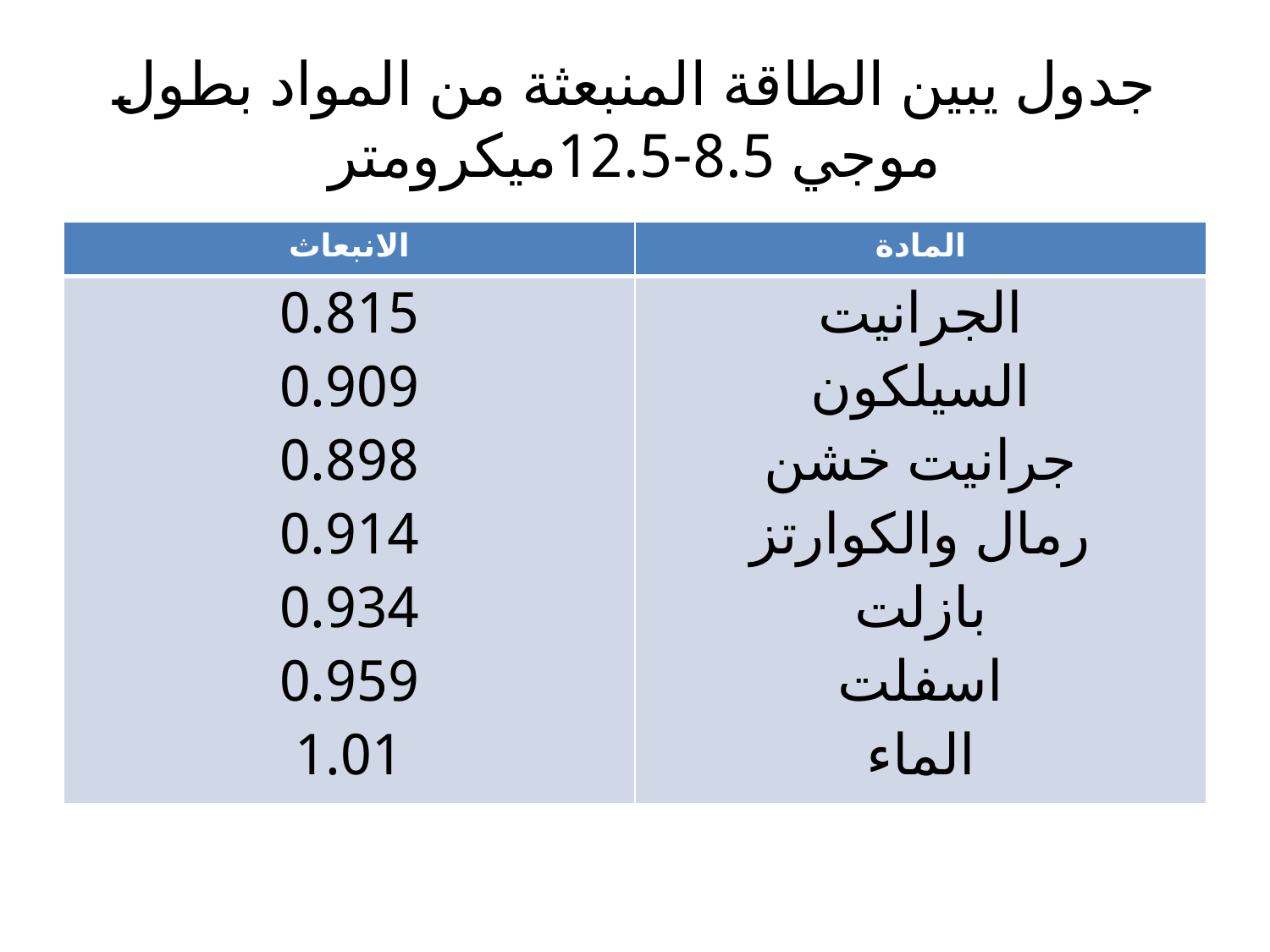

# جدول يبين الطاقة المنبعثة من المواد بطول موجي 8.5-12.5ميكرومتر
| الانبعاث | المادة |
| --- | --- |
| 0.815 0.909 0.898 0.914 0.934 0.959 1.01 | الجرانيت السيلكون جرانيت خشن رمال والكوارتز بازلت اسفلت الماء |